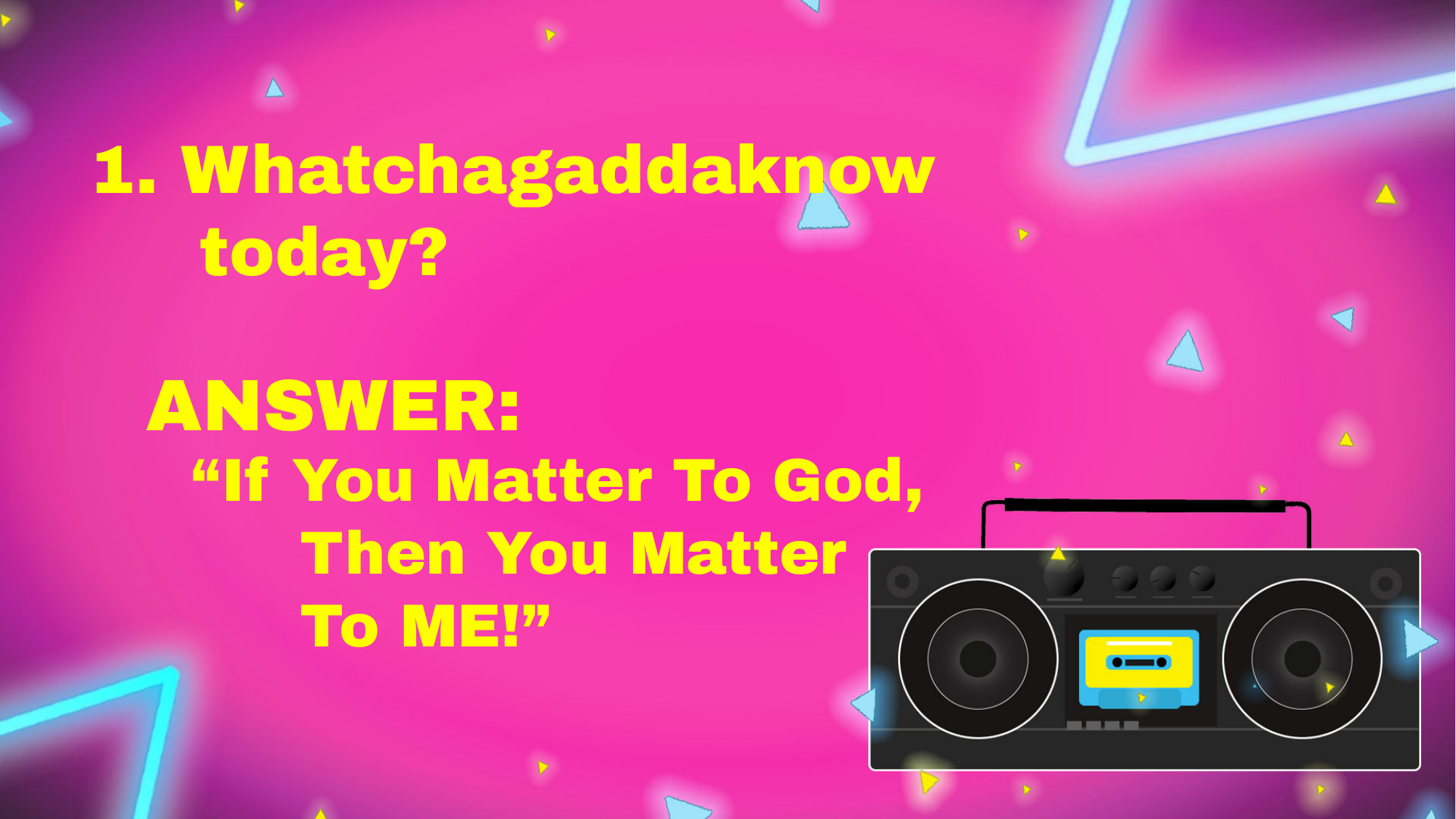

1. Whatchagaddaknow
	today?
ANSWER:
“If You Matter To God,
	Then You Matter
	To ME!”